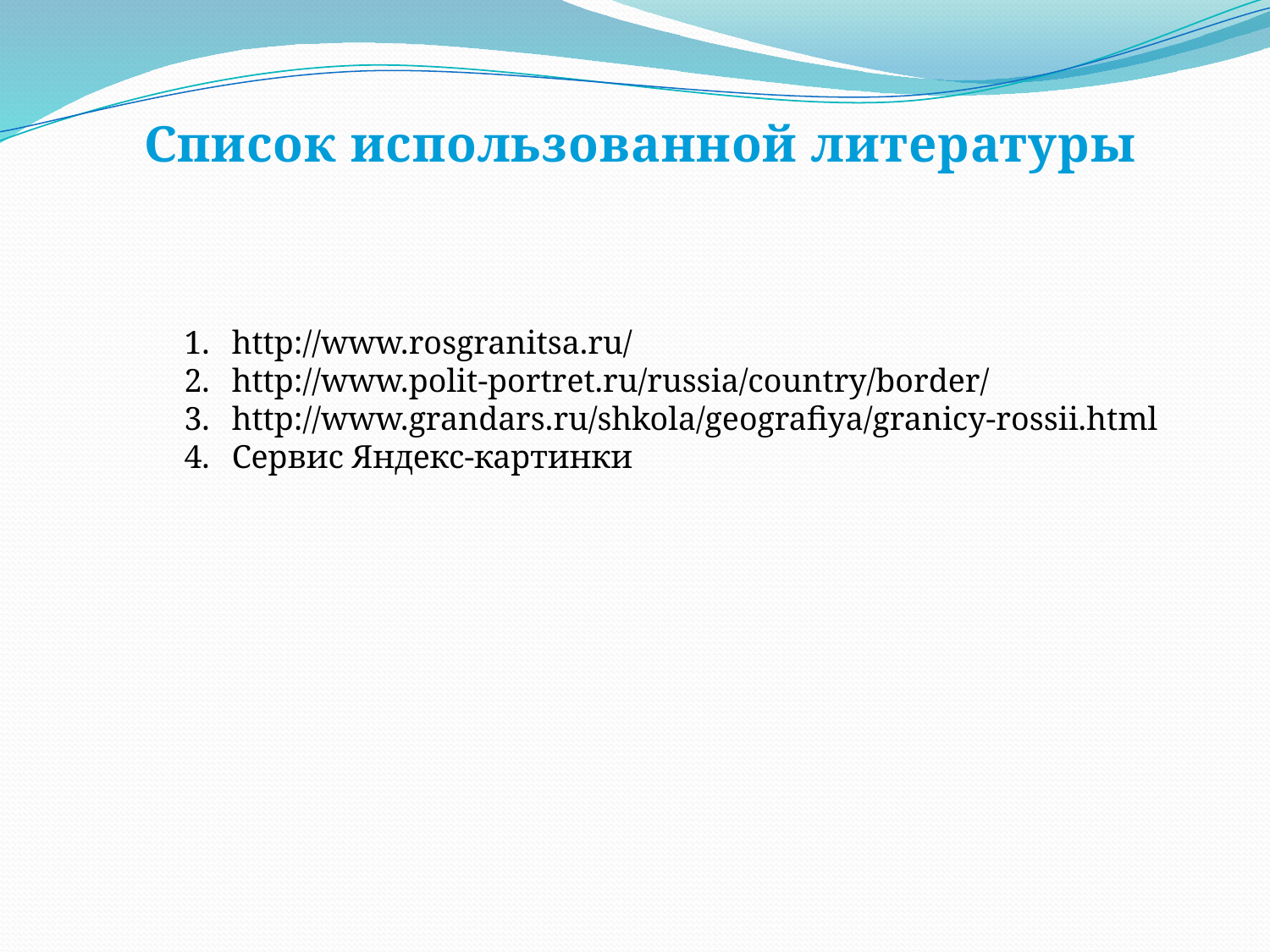

Список использованной литературы
http://www.rosgranitsa.ru/
http://www.polit-portret.ru/russia/country/border/
http://www.grandars.ru/shkola/geografiya/granicy-rossii.html
Сервис Яндекс-картинки